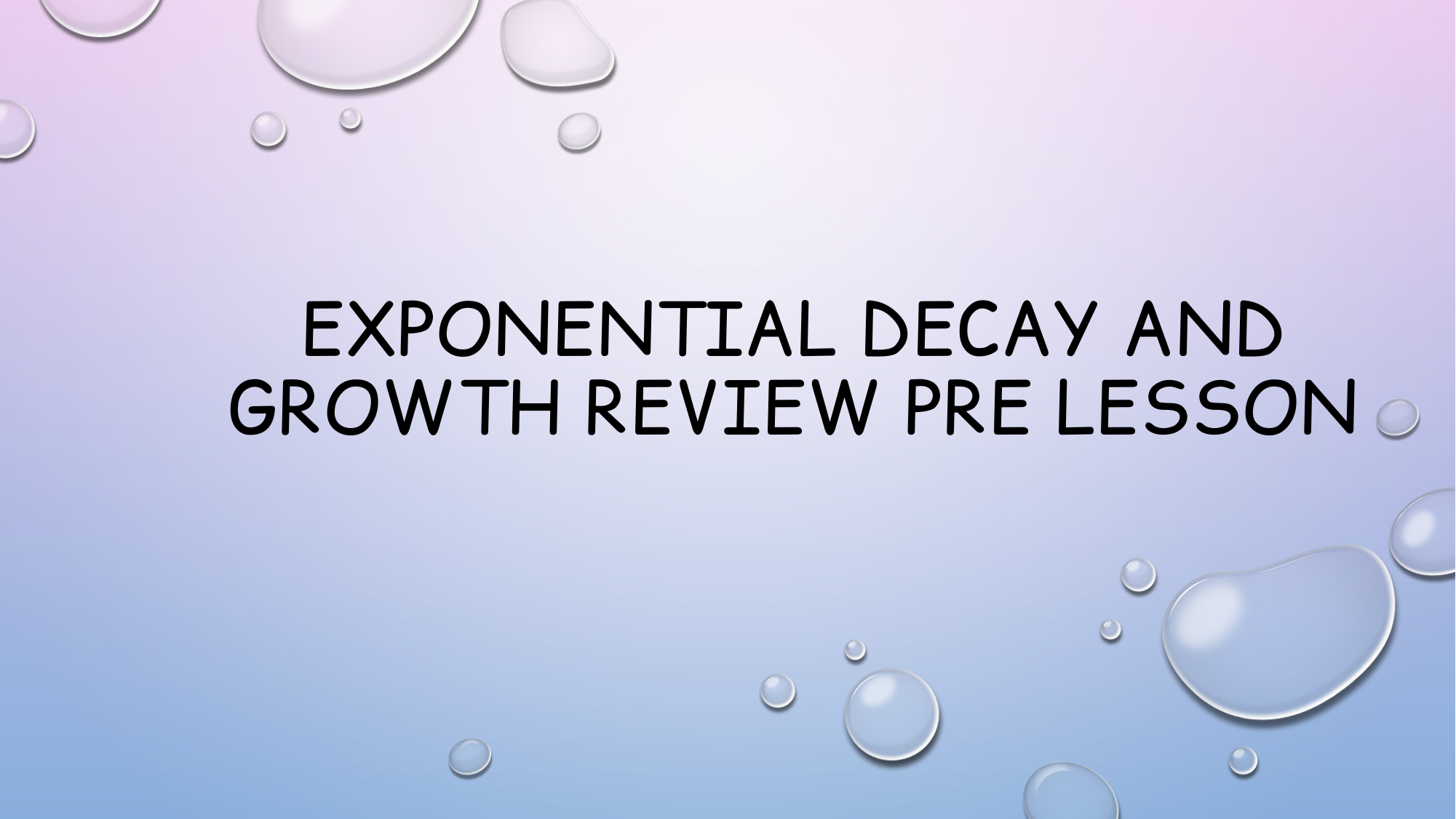

# Exponential Decay and Growth Review Pre Lesson